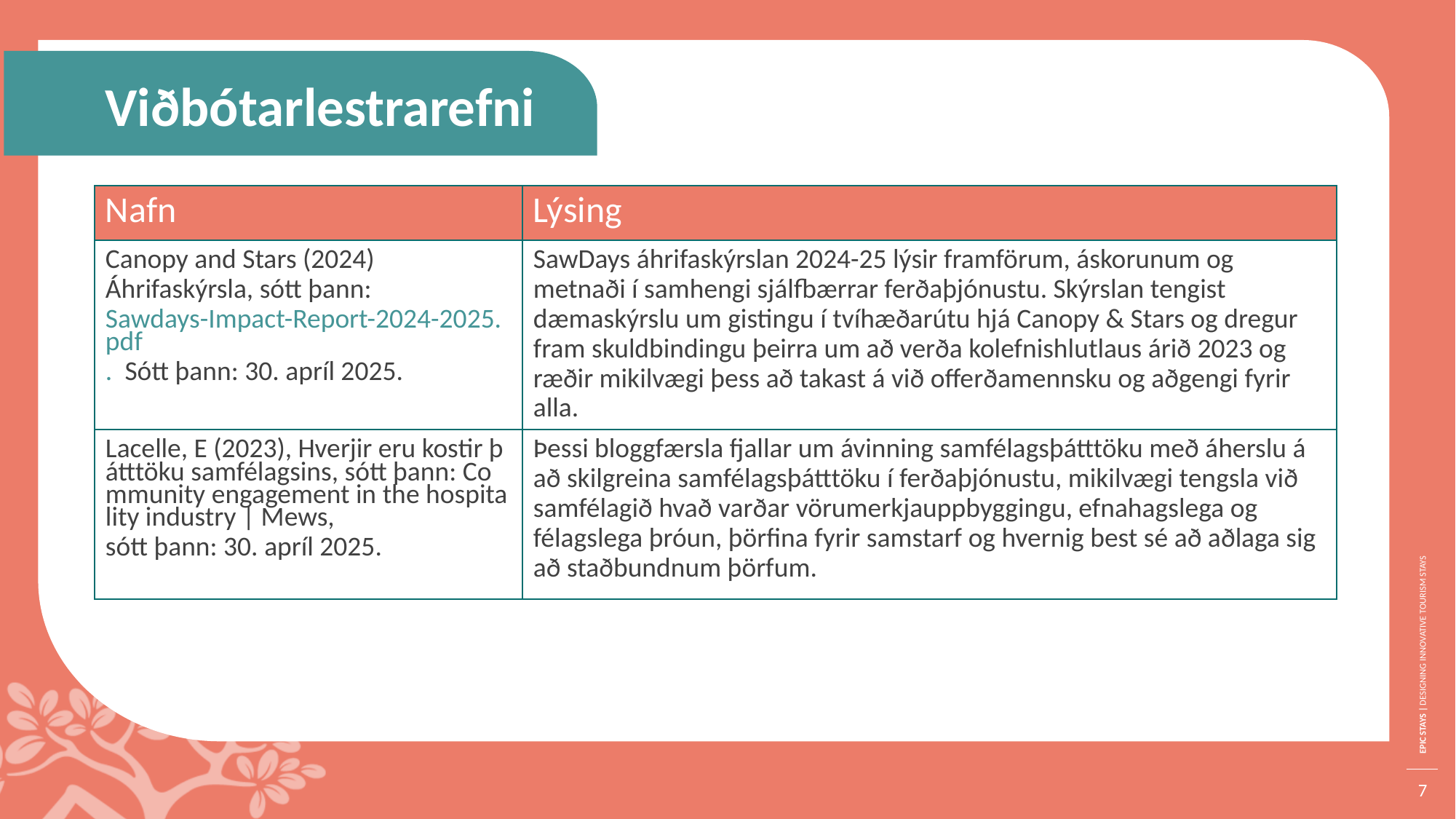

Viðbótarlestrarefni
| Nafn | Lýsing |
| --- | --- |
| Canopy and Stars (2024) Áhrifaskýrsla, sótt þann: Sawdays-Impact-Report-2024-2025.pdf. Sótt þann: 30. apríl 2025. | SawDays áhrifaskýrslan 2024-25 lýsir framförum, áskorunum og metnaði í samhengi sjálfbærrar ferðaþjónustu. Skýrslan tengist dæmaskýrslu um gistingu í tvíhæðarútu hjá Canopy & Stars og dregur fram skuldbindingu þeirra um að verða kolefnishlutlaus árið 2023 og ræðir mikilvægi þess að takast á við offerðamennsku og aðgengi fyrir alla. |
| Lacelle, E (2023), Hverjir eru kostir þátttöku samfélagsins, sótt þann: Community engagement in the hospitality industry | Mews, sótt þann: 30. apríl 2025. | Þessi bloggfærsla fjallar um ávinning samfélagsþátttöku með áherslu á að skilgreina samfélagsþátttöku í ferðaþjónustu, mikilvægi tengsla við samfélagið hvað varðar vörumerkjauppbyggingu, efnahagslega og félagslega þróun, þörfina fyrir samstarf og hvernig best sé að aðlaga sig að staðbundnum þörfum. |
7